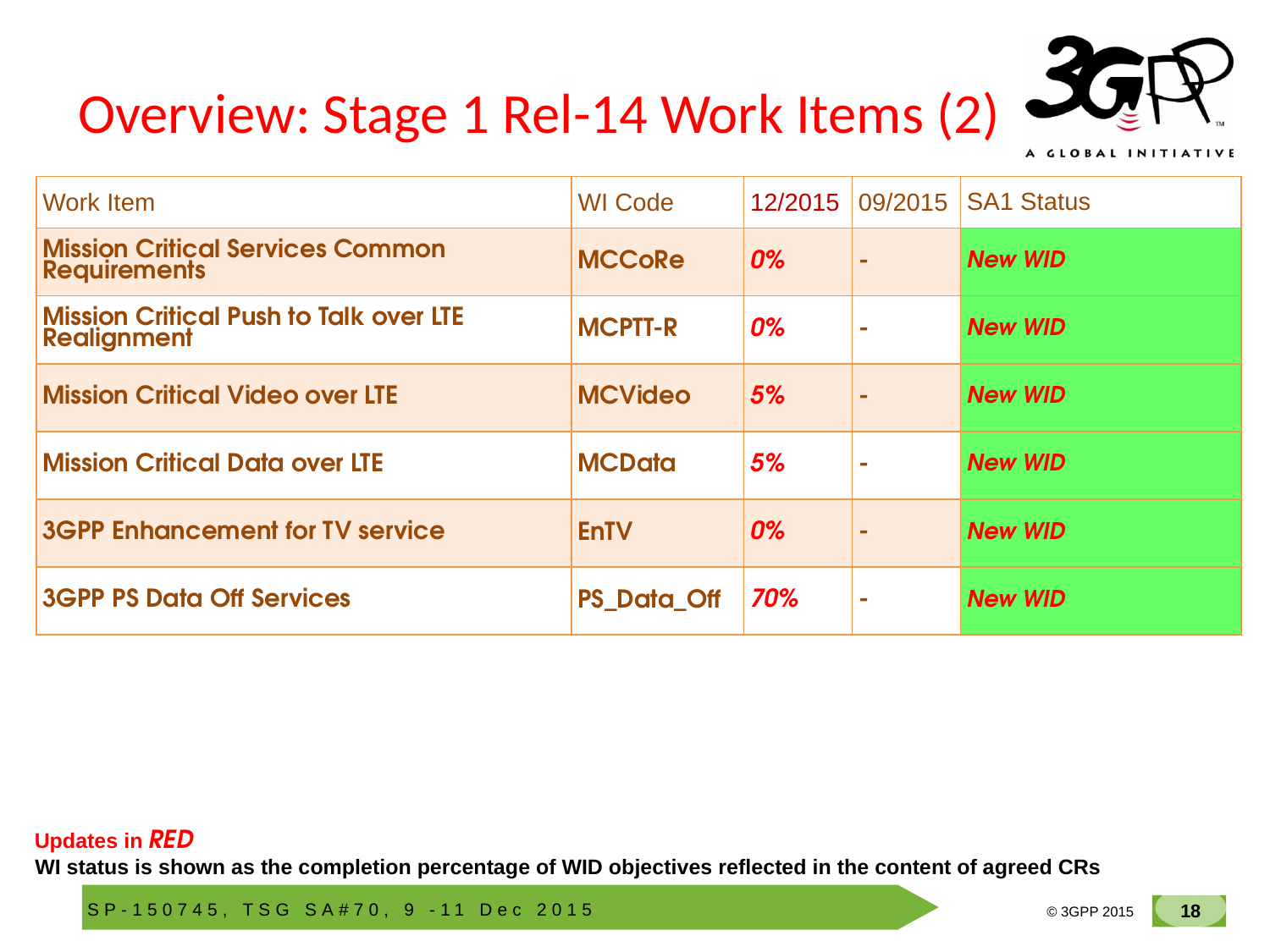

# Overview: Stage 1 Rel-14 Work Items (2)
| Work Item | WI Code | 12/2015 | 09/2015 | SA1 Status |
| --- | --- | --- | --- | --- |
| Mission Critical Services Common Requirements | MCCoRe | 0% | - | New WID |
| Mission Critical Push to Talk over LTE Realignment | MCPTT-R | 0% | - | New WID |
| Mission Critical Video over LTE | MCVideo | 5% | - | New WID |
| Mission Critical Data over LTE | MCData | 5% | - | New WID |
| 3GPP Enhancement for TV service | EnTV | 0% | - | New WID |
| 3GPP PS Data Off Services | PS\_Data\_Off | 70% | - | New WID |
Updates in RED
WI status is shown as the completion percentage of WID objectives reflected in the content of agreed CRs